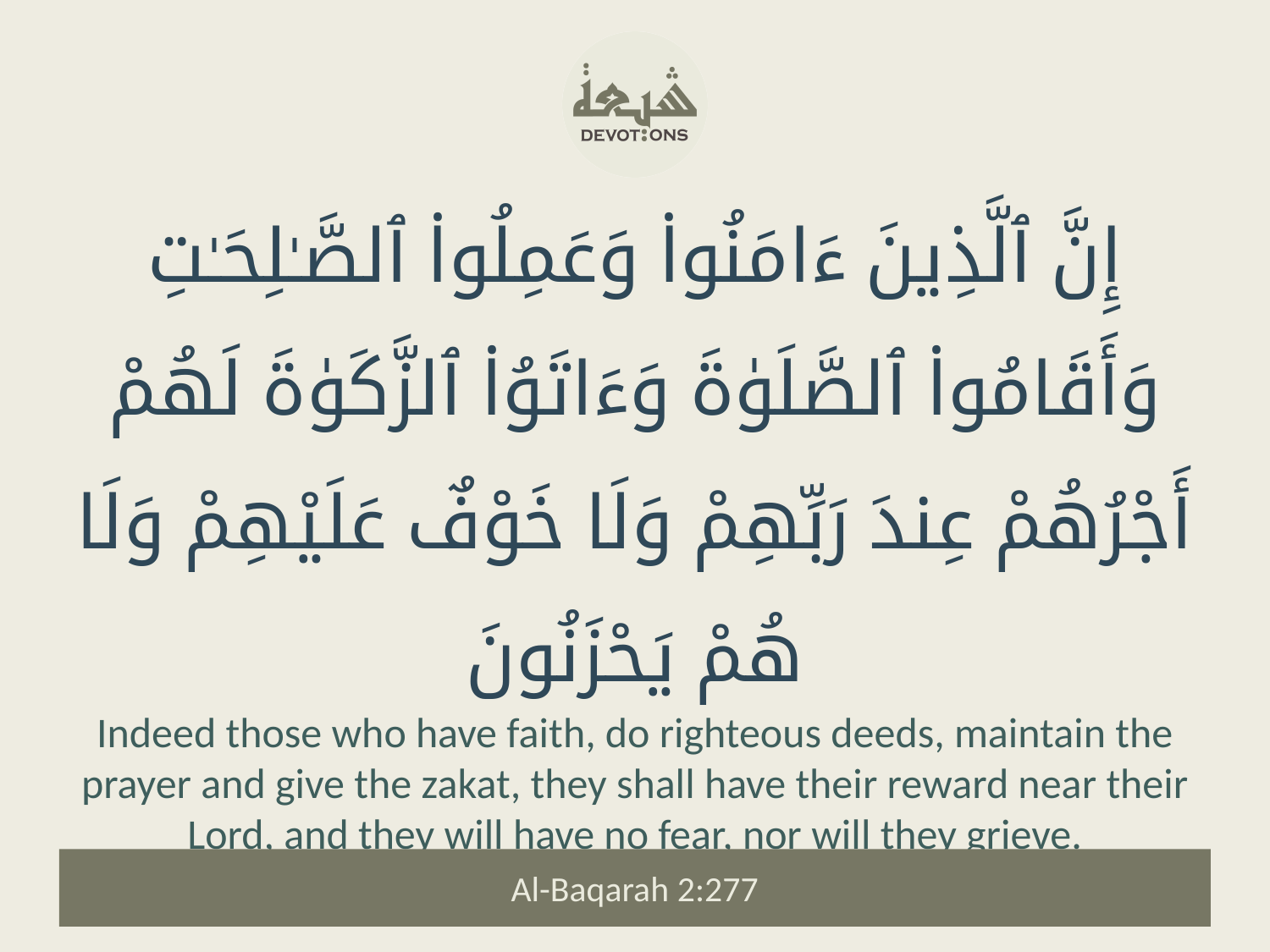

إِنَّ ٱلَّذِينَ ءَامَنُوا۟ وَعَمِلُوا۟ ٱلصَّـٰلِحَـٰتِ وَأَقَامُوا۟ ٱلصَّلَوٰةَ وَءَاتَوُا۟ ٱلزَّكَوٰةَ لَهُمْ أَجْرُهُمْ عِندَ رَبِّهِمْ وَلَا خَوْفٌ عَلَيْهِمْ وَلَا هُمْ يَحْزَنُونَ
Indeed those who have faith, do righteous deeds, maintain the prayer and give the zakat, they shall have their reward near their Lord, and they will have no fear, nor will they grieve.
Al-Baqarah 2:277